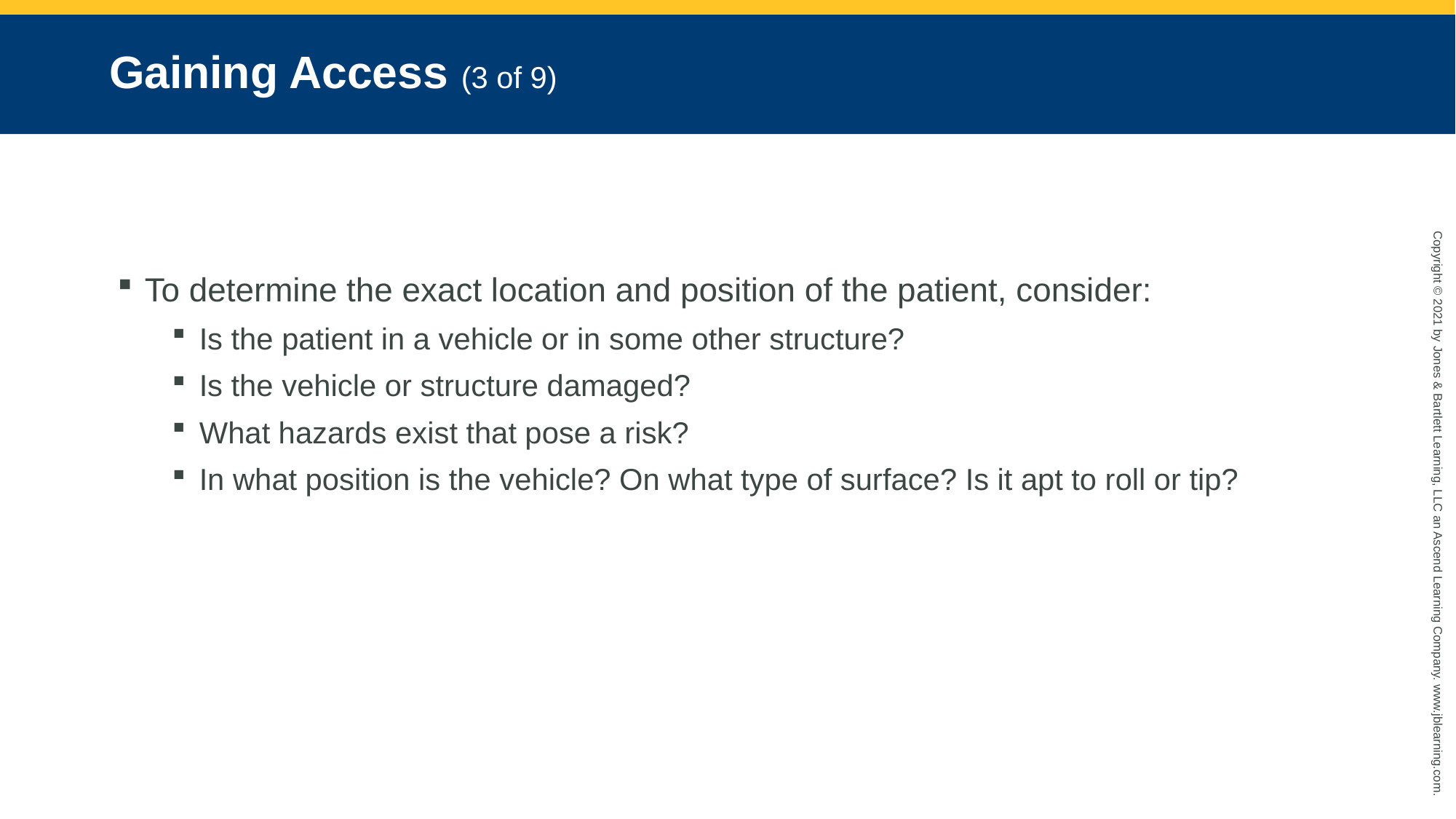

# Gaining Access (3 of 9)
To determine the exact location and position of the patient, consider:
Is the patient in a vehicle or in some other structure?
Is the vehicle or structure damaged?
What hazards exist that pose a risk?
In what position is the vehicle? On what type of surface? Is it apt to roll or tip?